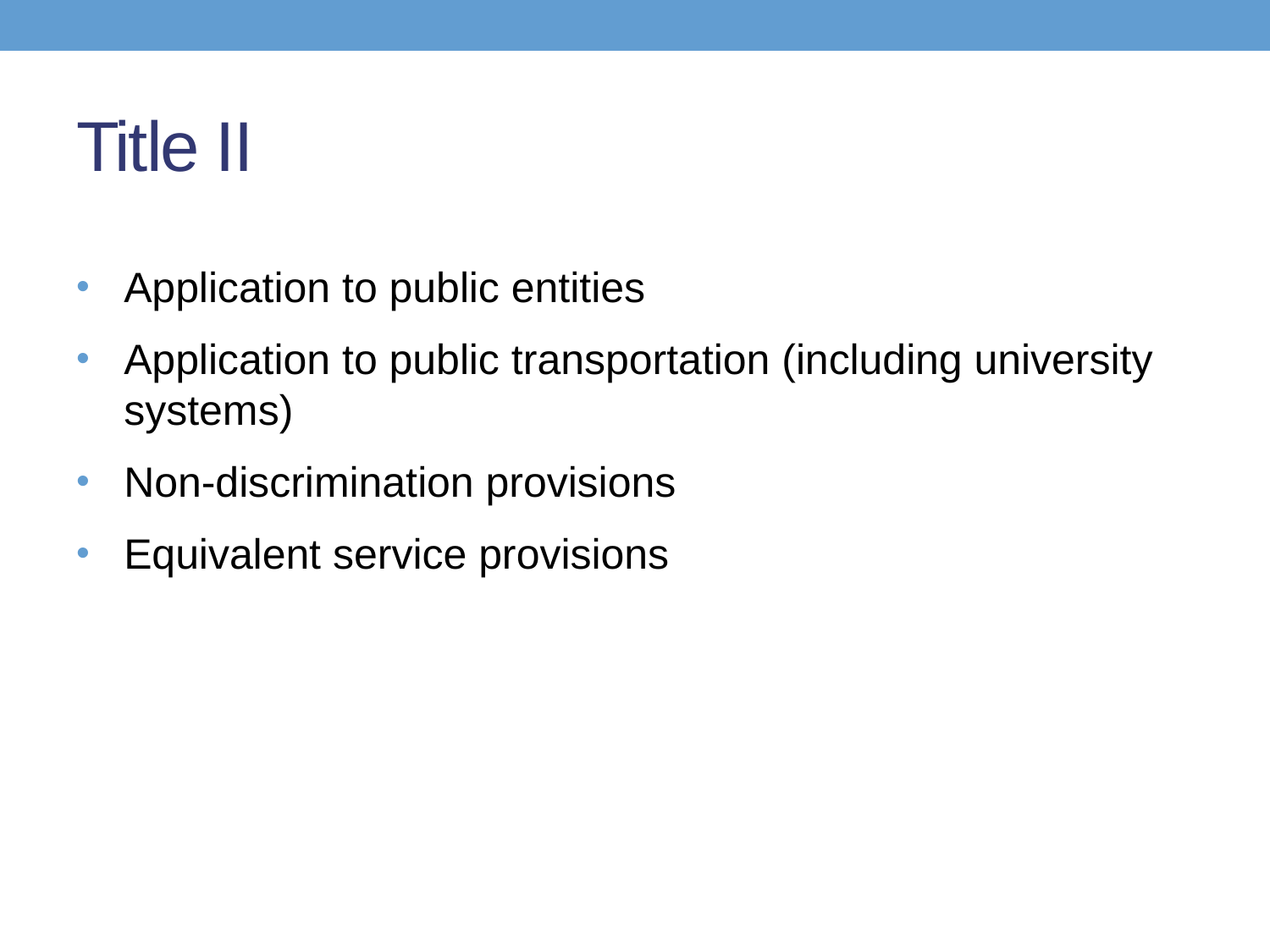

# Title II
Application to public entities
Application to public transportation (including university systems)
Non-discrimination provisions
Equivalent service provisions